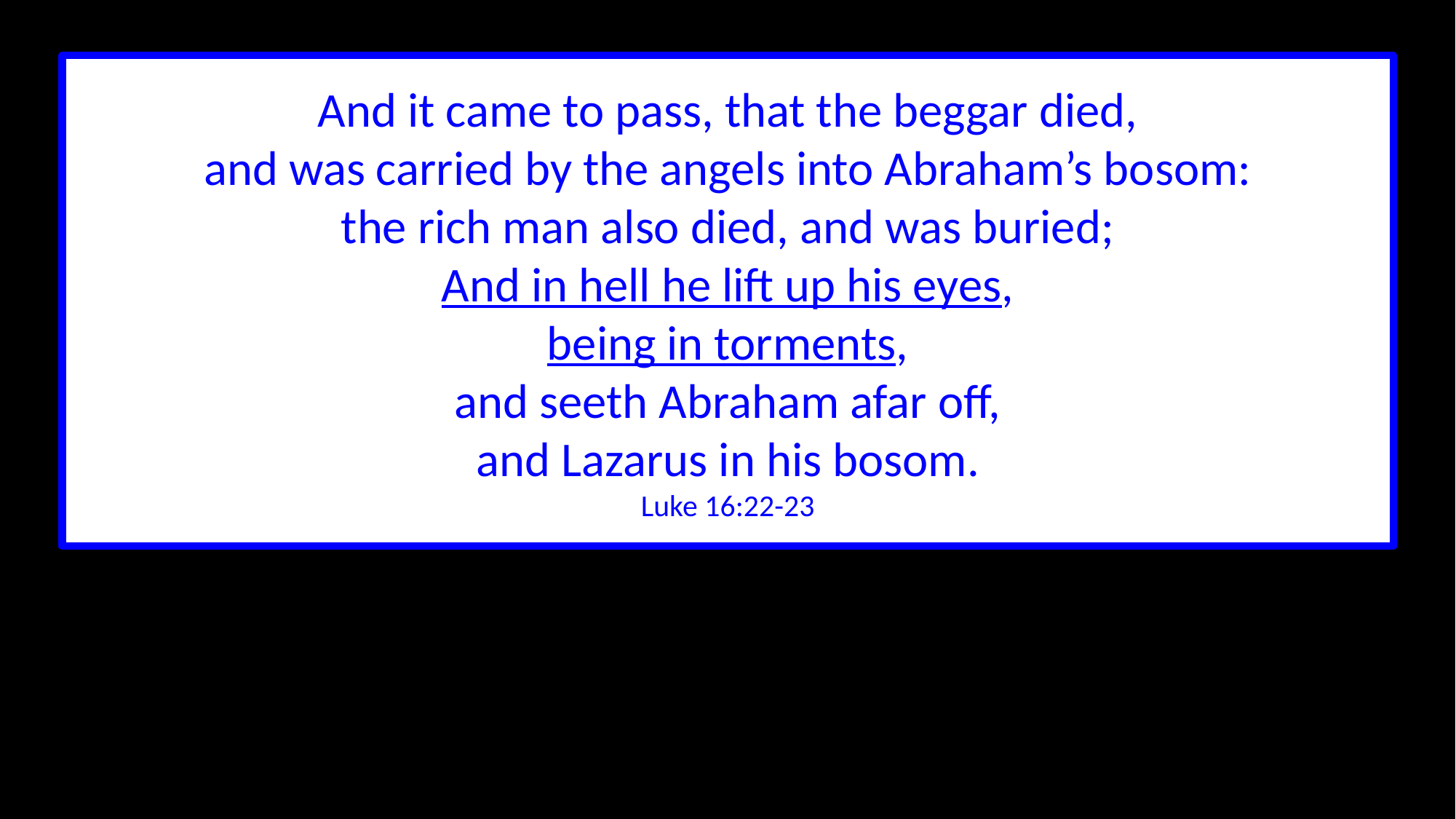

And it came to pass, that the beggar died,
and was carried by the angels into Abraham’s bosom:
the rich man also died, and was buried;
And in hell he lift up his eyes,
being in torments,
and seeth Abraham afar off,
and Lazarus in his bosom.
Luke 16:22-23